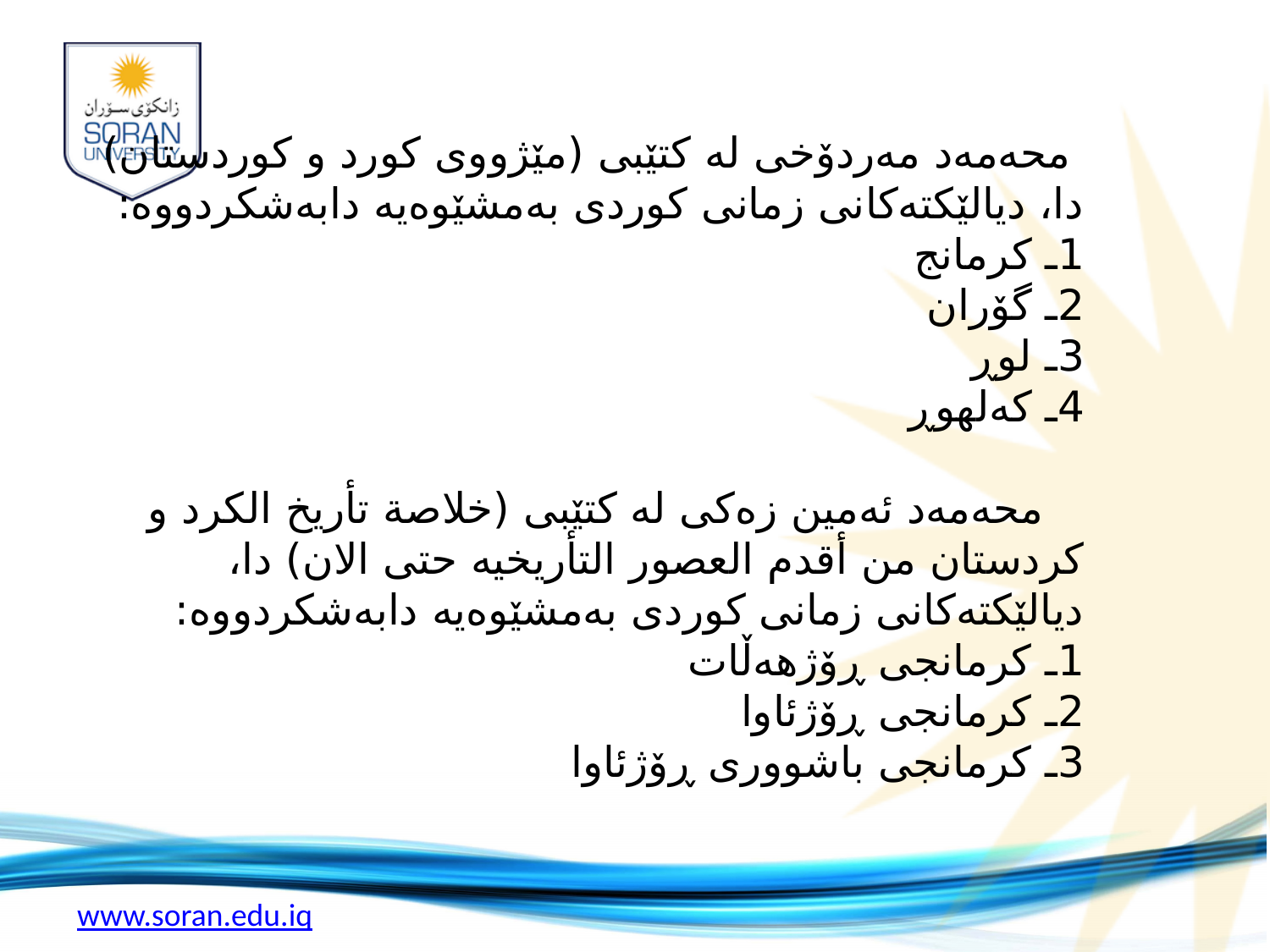

# محەمەد مەردۆخى لە کتێبى (مێژووى کورد و کوردستان) دا، دیالێکتەکانى زمانى کوردى بەمشێوەیە دابەشکردووە: 1ـ کرمانج 2ـ گۆران 3ـ لوڕ 4ـ کەلهوڕ محەمەد ئەمین زەکى لە کتێبى (خلاصة تأریخ الکرد و کردستان من أقدم العصور التأریخیە حتى الان) دا، دیالێکتەکانى زمانى کوردى بەمشێوەیە دابەشکردووە: 1ـ کرمانجى ڕۆژهەڵات 2ـ کرمانجى ڕۆژئاوا 3ـ کرمانجى باشوورى ڕۆژئاوا